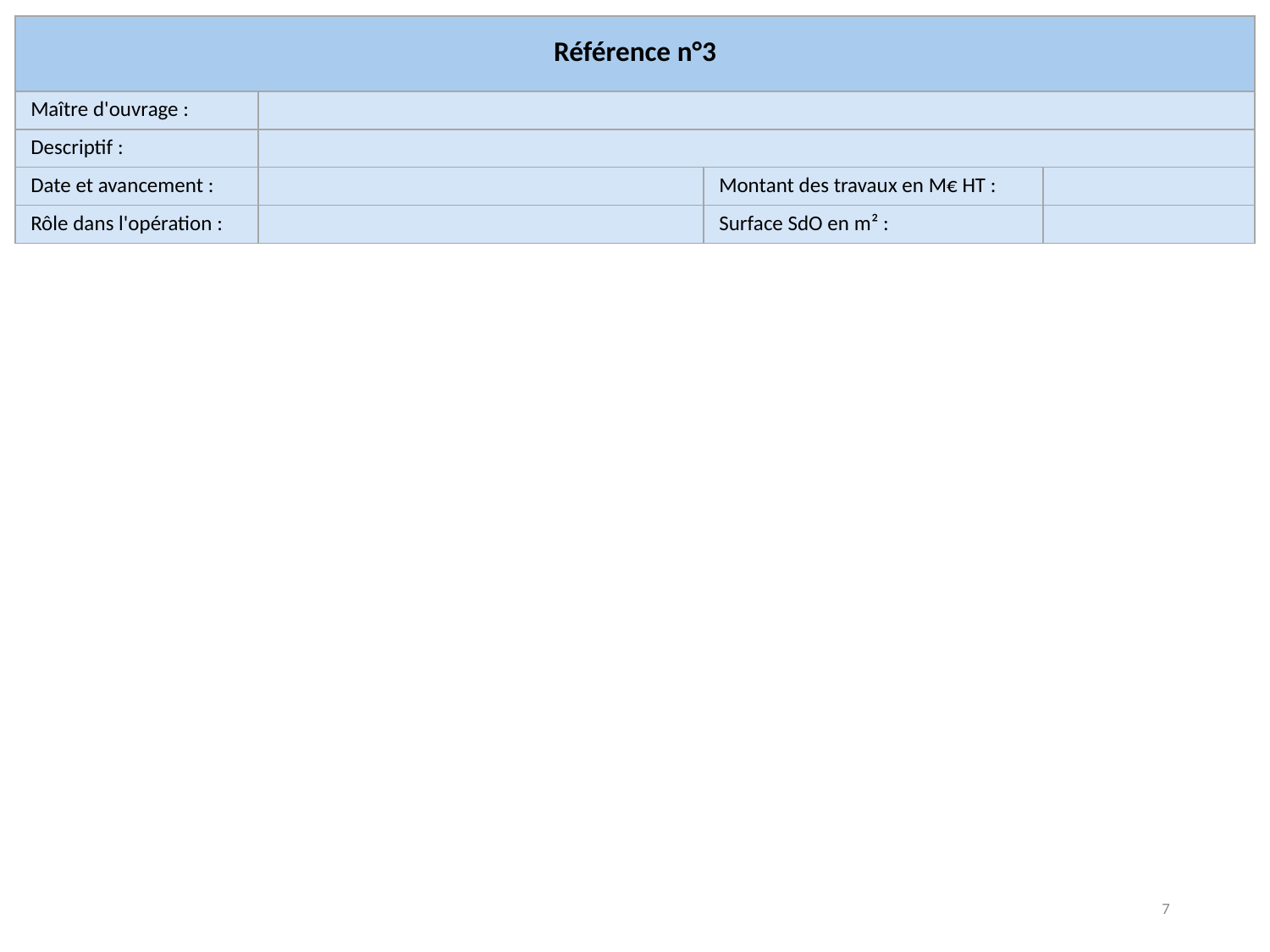

| Référence n°3 |  |  |  |
| --- | --- | --- | --- |
| Maître d'ouvrage : |  |  |  |
| Descriptif : |  |  |  |
| Date et avancement : |  | Montant des travaux en M€ HT : |  |
| Rôle dans l'opération : |  | Surface SdO en m² : |  |
7